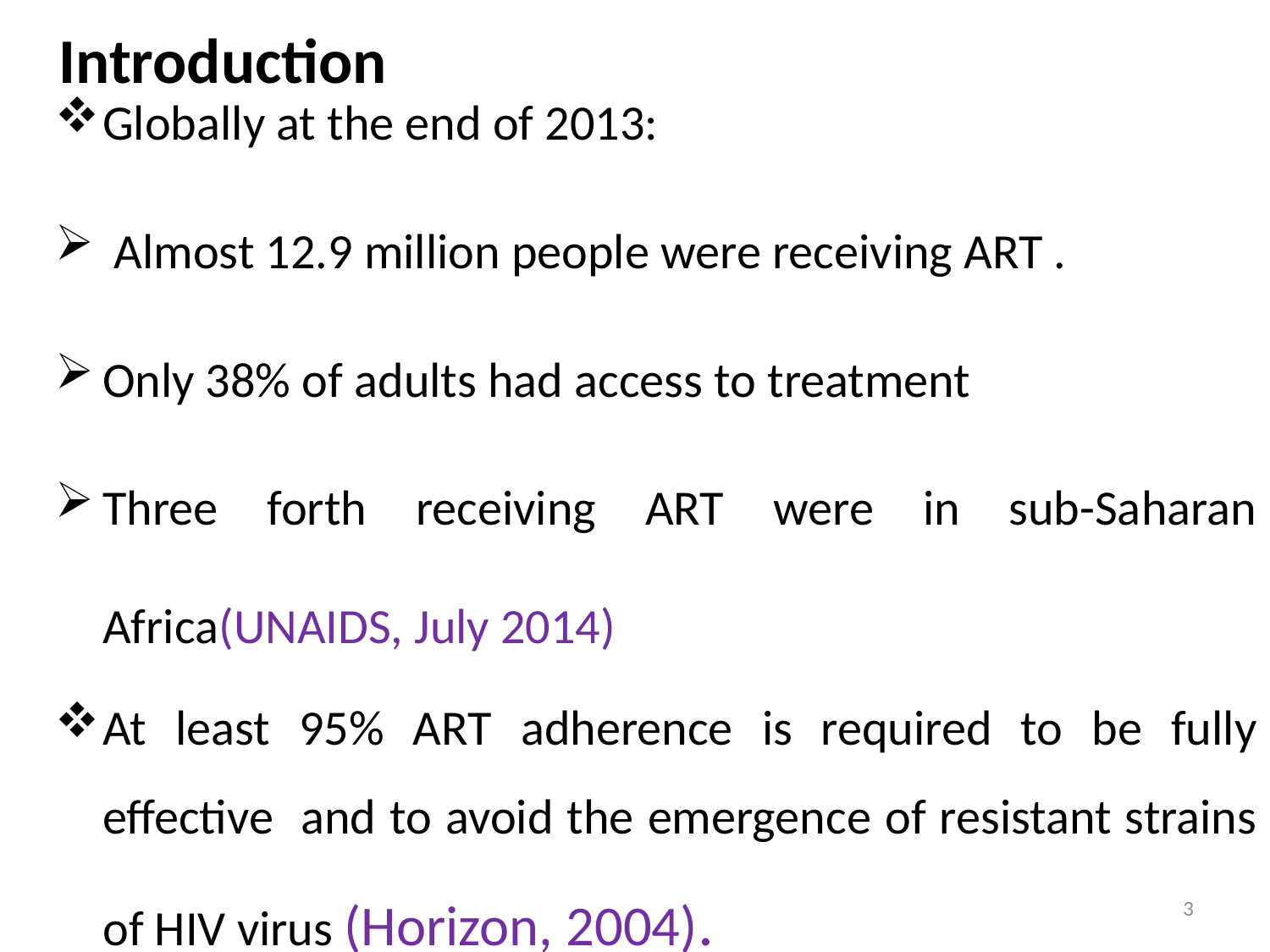

# Introduction
Globally at the end of 2013:
 Almost 12.9 million people were receiving ART .
Only 38% of adults had access to treatment
Three forth receiving ART were in sub-Saharan Africa(UNAIDS, July 2014)
At least 95% ART adherence is required to be fully effective  and to avoid the emergence of resistant strains of HIV virus (Horizon, 2004).

3